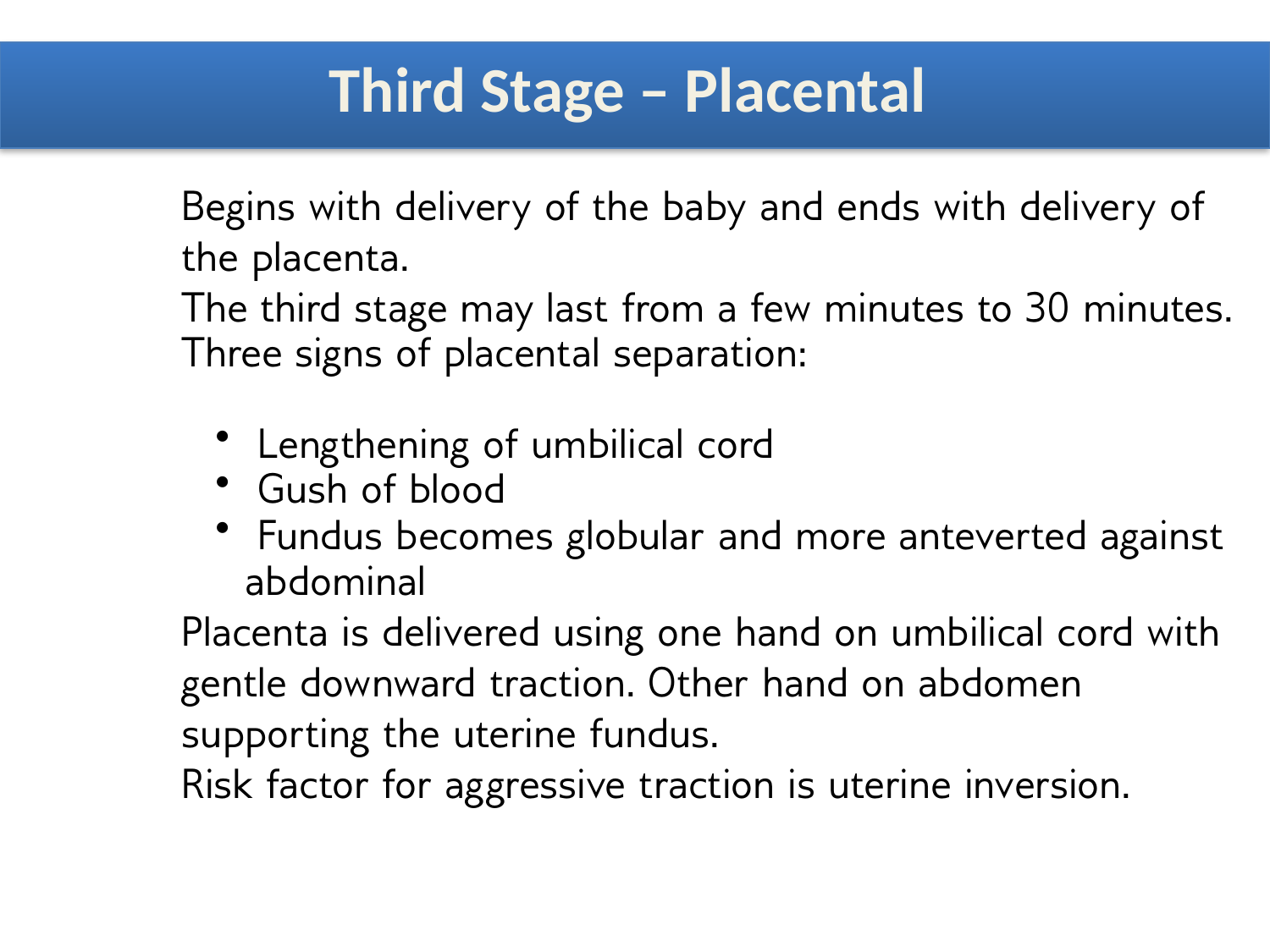

Third Stage – Placental

Begins with delivery of the baby and ends with delivery of the placenta.
The third stage may last from a few minutes to 30 minutes.
Three signs of placental separation:

 Lengthening of umbilical cord
 Gush of blood
 Fundus becomes globular and more anteverted against abdominal
Placenta is delivered using one hand on umbilical cord with gentle downward traction. Other hand on abdomen supporting the uterine fundus.
Risk factor for aggressive traction is uterine inversion.